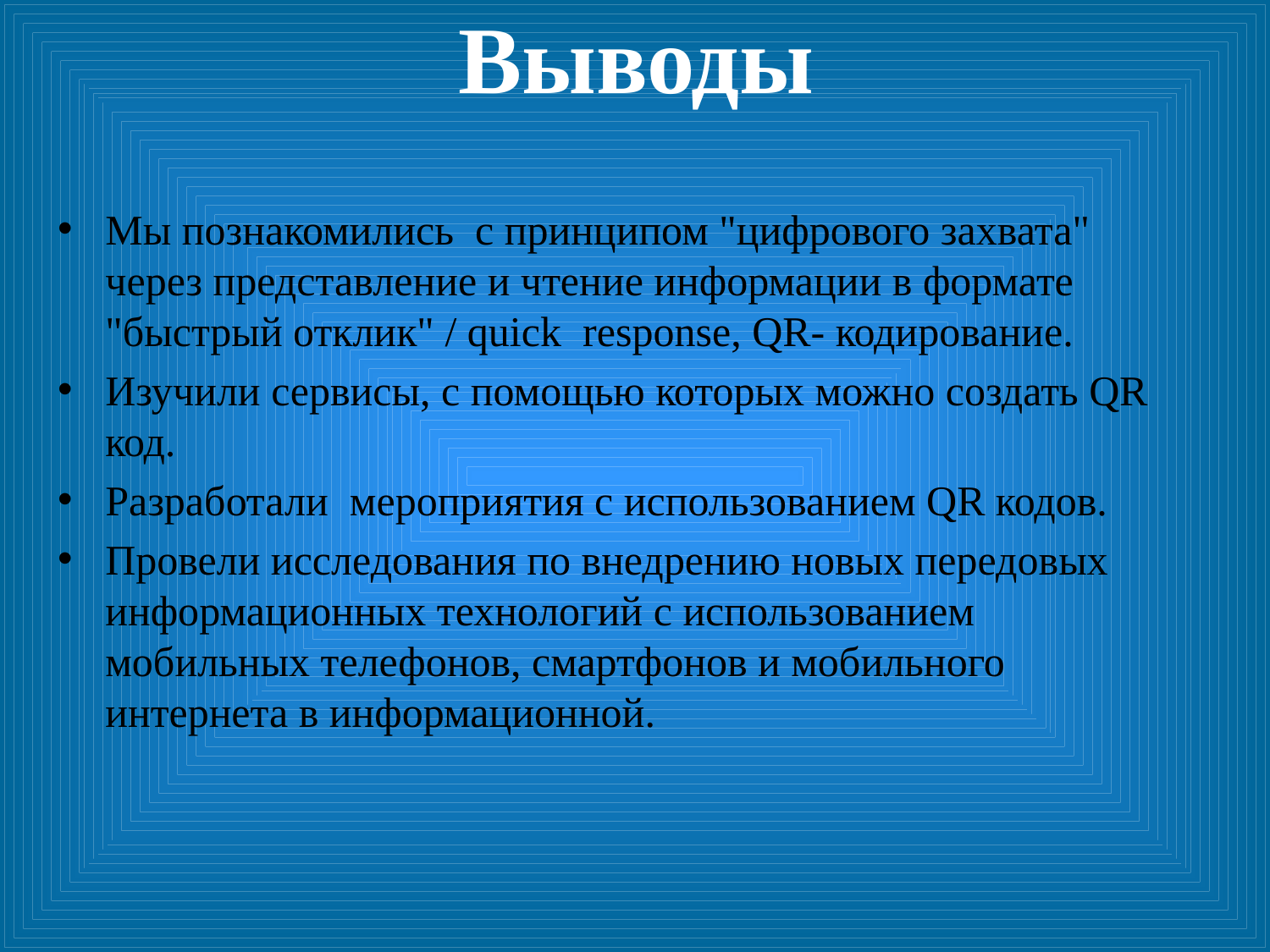

# Выводы
Мы познакомились  с принципом "цифрового захвата" через представление и чтение информации в формате "быстрый отклик" / quick  response, QR- кодирование.
Изучили сервисы, с помощью которых можно создать QR код.
Разработали  мероприятия с использованием QR кодов.
Провели исследования по внедрению новых передовых информационных технологий с использованием мобильных телефонов, смартфонов и мобильного интернета в информационной.